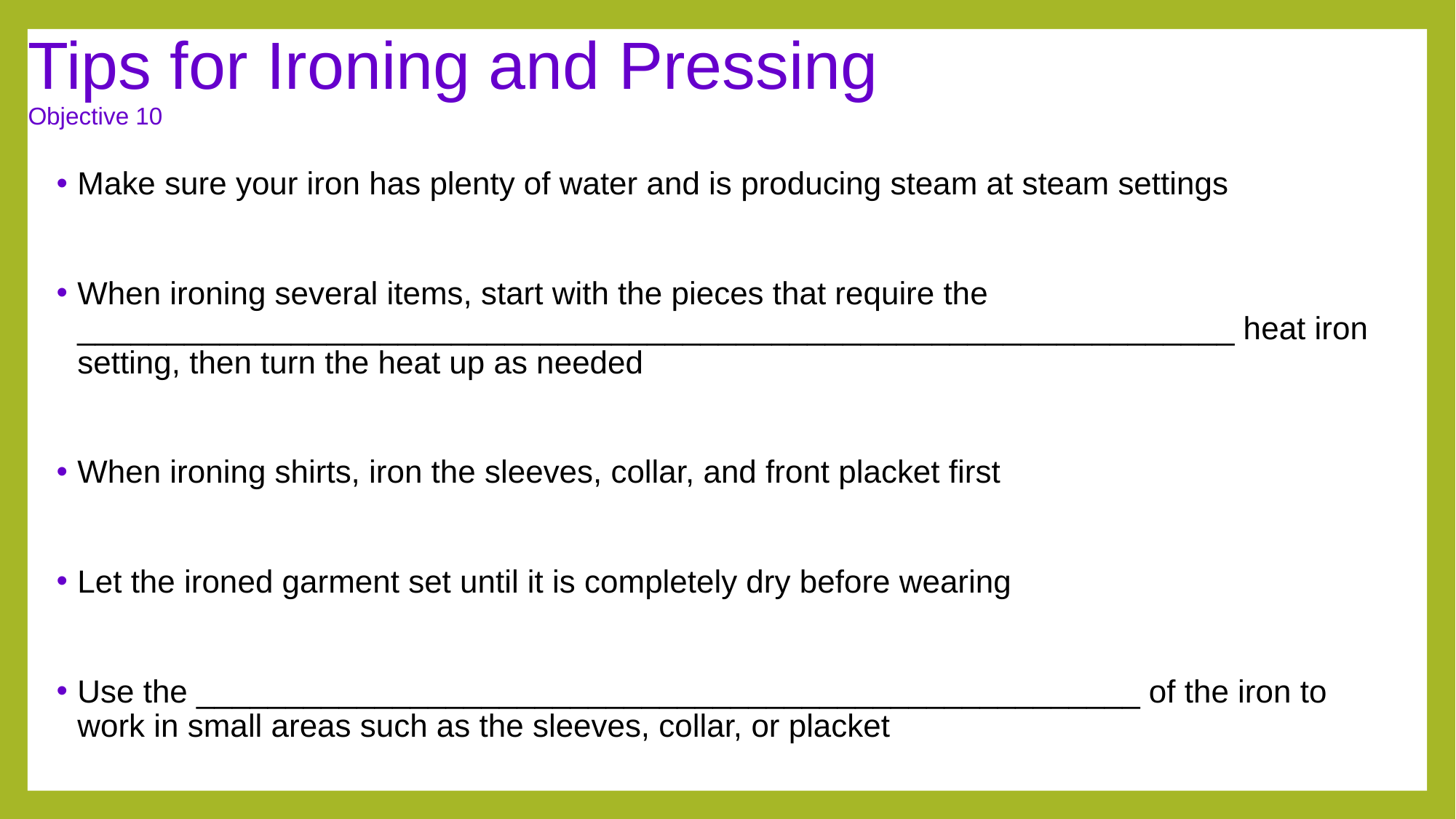

# Tips for Ironing and Pressing Objective 10
Make sure your iron has plenty of water and is producing steam at steam settings

When ironing several items, start with the pieces that require the _________________________________________________________________ heat iron setting, then turn the heat up as needed

When ironing shirts, iron the sleeves, collar, and front placket first

Let the ironed garment set until it is completely dry before wearing

Use the _____________________________________________________ of the iron to work in small areas such as the sleeves, collar, or placket